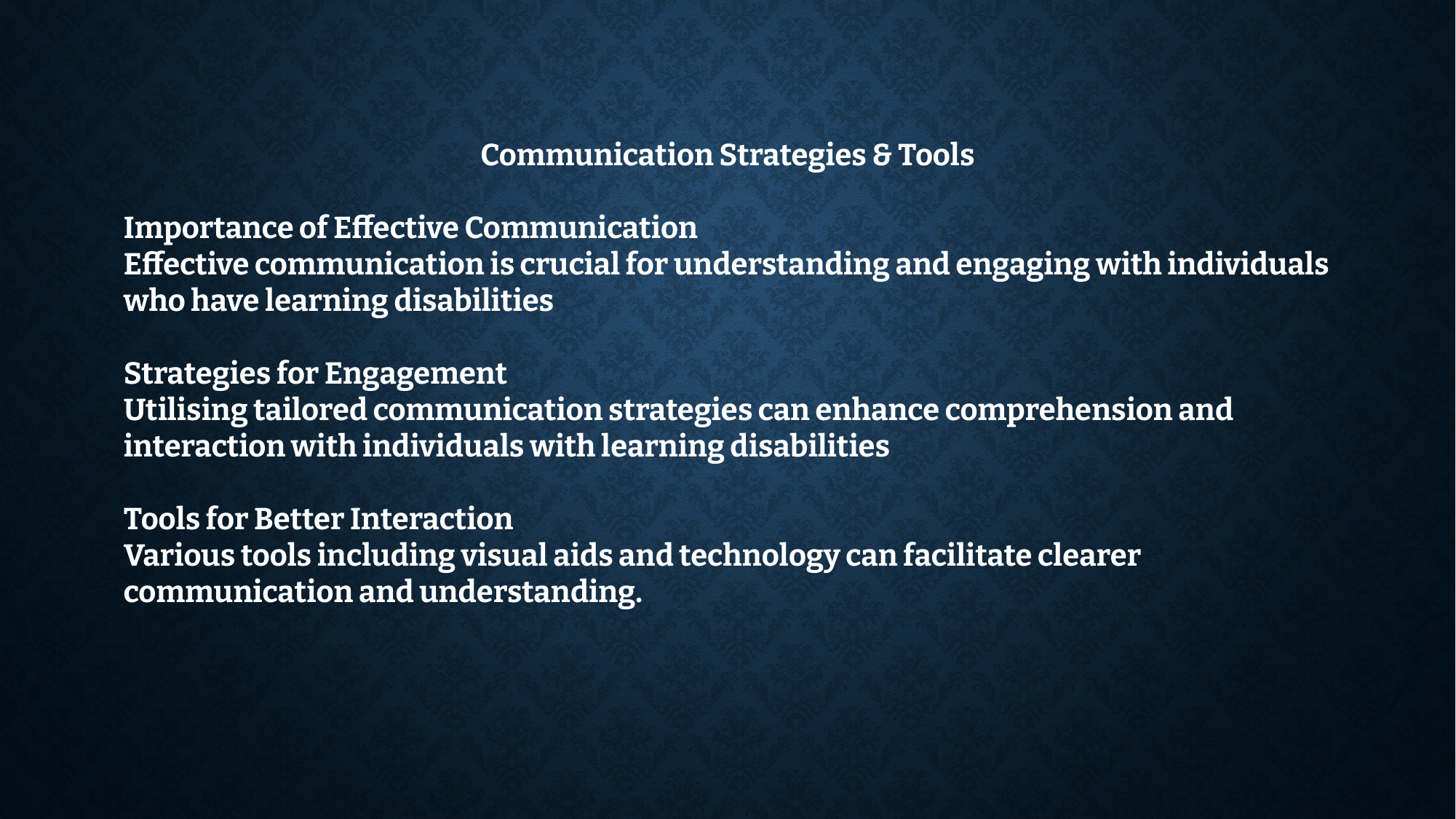

Communication Strategies & Tools

Importance of Effective Communication
Effective communication is crucial for understanding and engaging with individuals who have learning disabilities

Strategies for Engagement
Utilising tailored communication strategies can enhance comprehension and interaction with individuals with learning disabilities

Tools for Better Interaction
Various tools including visual aids and technology can facilitate clearer communication and understanding.